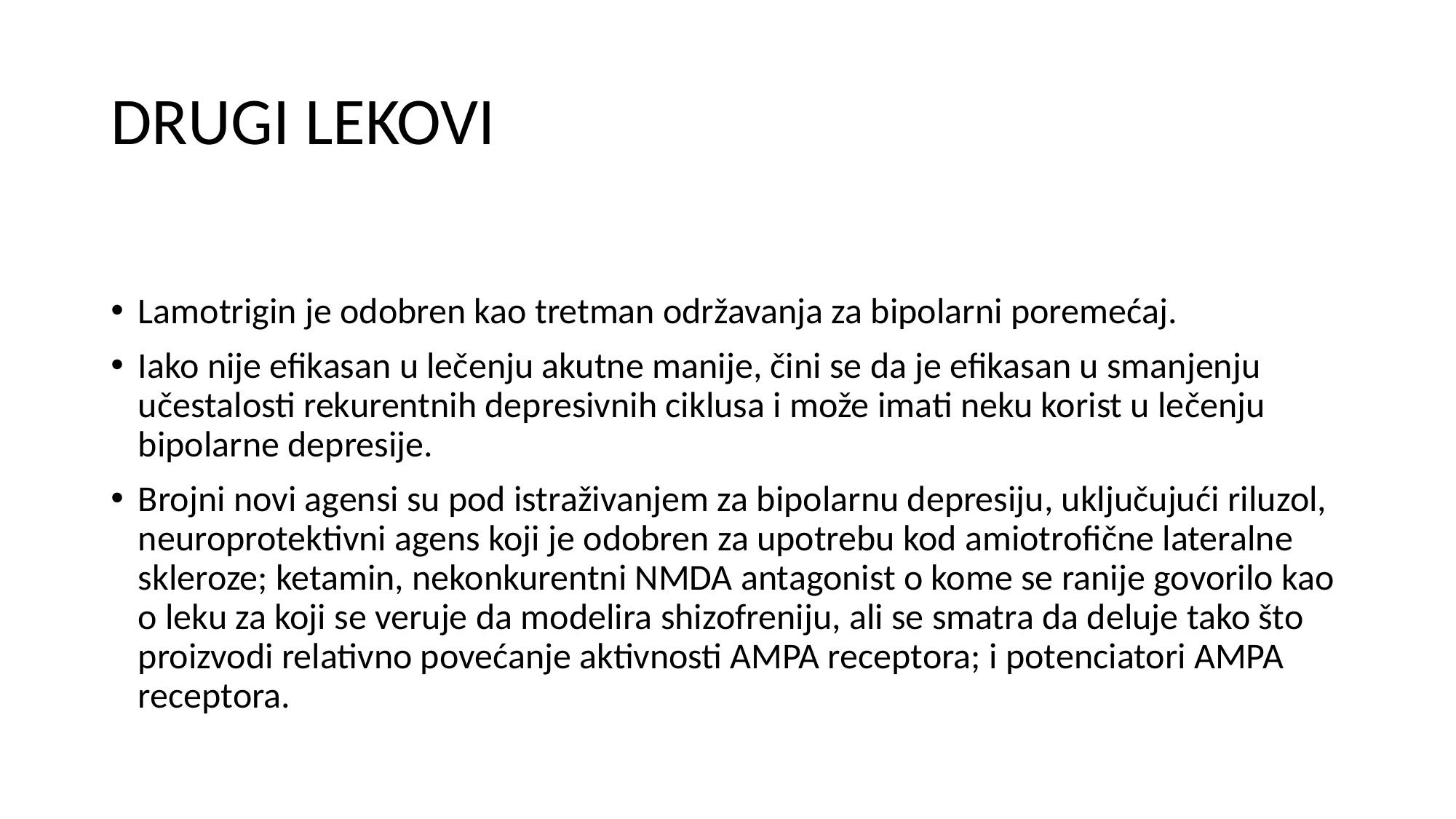

# DRUGI LEKOVI
Lamotrigin je odobren kao tretman održavanja za bipolarni poremećaj.
Iako nije efikasan u lečenju akutne manije, čini se da je efikasan u smanjenju učestalosti rekurentnih depresivnih ciklusa i može imati neku korist u lečenju bipolarne depresije.
Brojni novi agensi su pod istraživanjem za bipolarnu depresiju, uključujući riluzol, neuroprotektivni agens koji je odobren za upotrebu kod amiotrofične lateralne skleroze; ketamin, nekonkurentni NMDA antagonist o kome se ranije govorilo kao o leku za koji se veruje da modelira shizofreniju, ali se smatra da deluje tako što proizvodi relativno povećanje aktivnosti AMPA receptora; i potenciatori AMPA receptora.